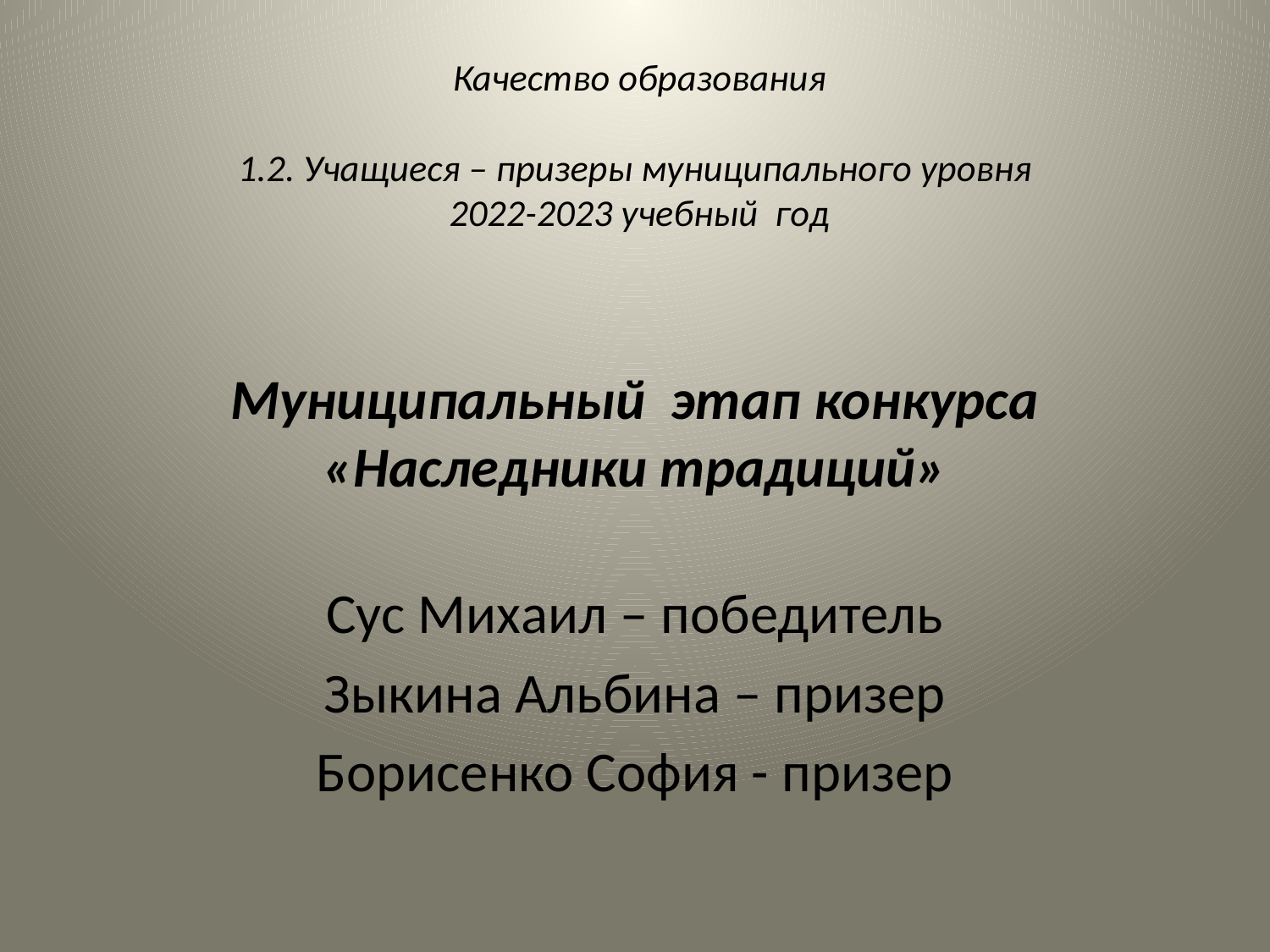

# Качество образования 1.2. Учащиеся – призеры муниципального уровня 2022-2023 учебный  год
Муниципальный  этап конкурса «Наследники традиций»
Сус Михаил – победитель
Зыкина Альбина – призер
Борисенко София - призер